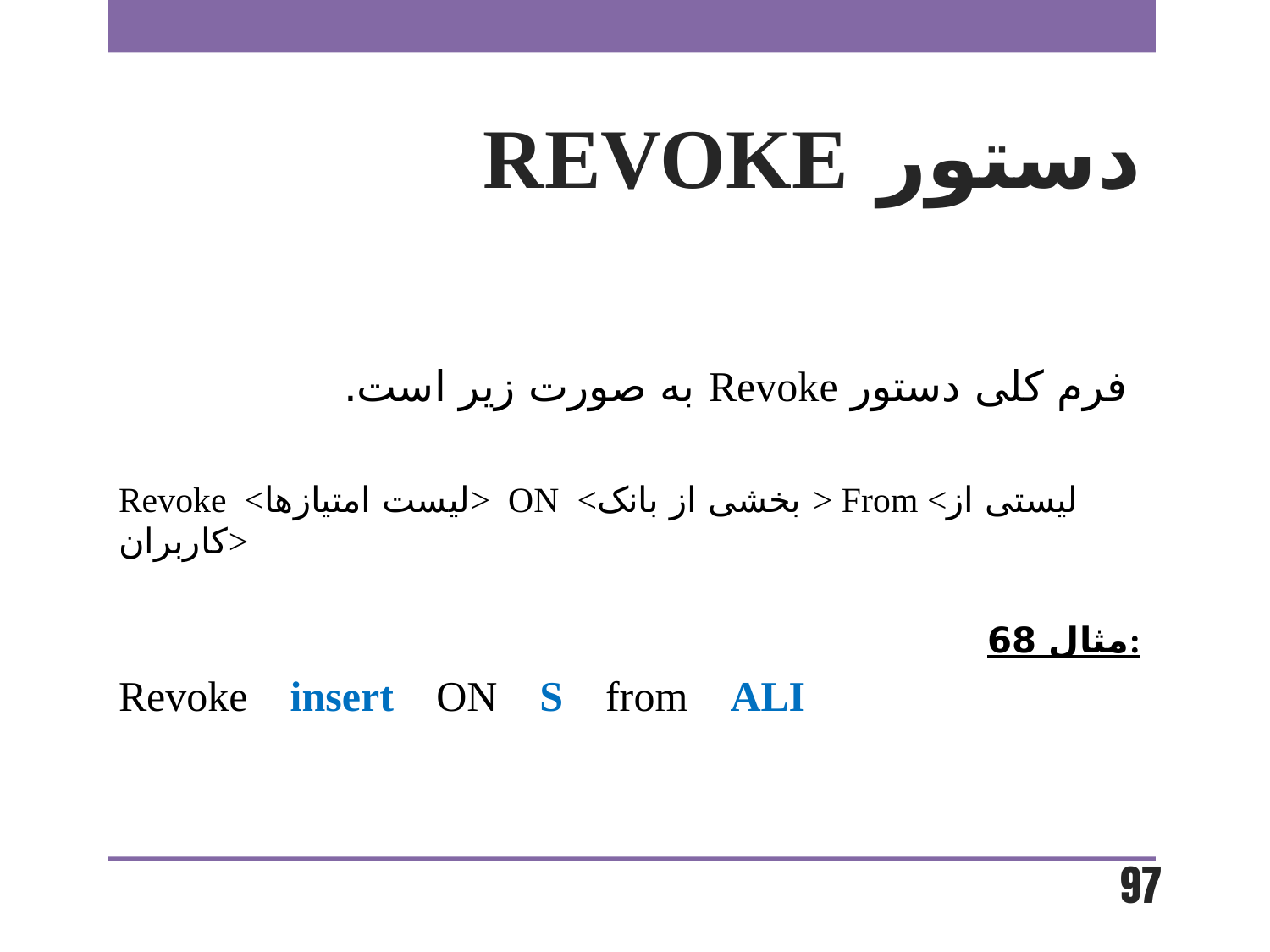

# دستور REVOKE
 فرم کلی دستور Revoke به صورت زیر است.

Revoke  <لیست امتیازها>  ON  <بخشی از بانک > From <لیستی از کاربران>

مثال 68:
Revoke    insert    ON    S    from    ALI
97